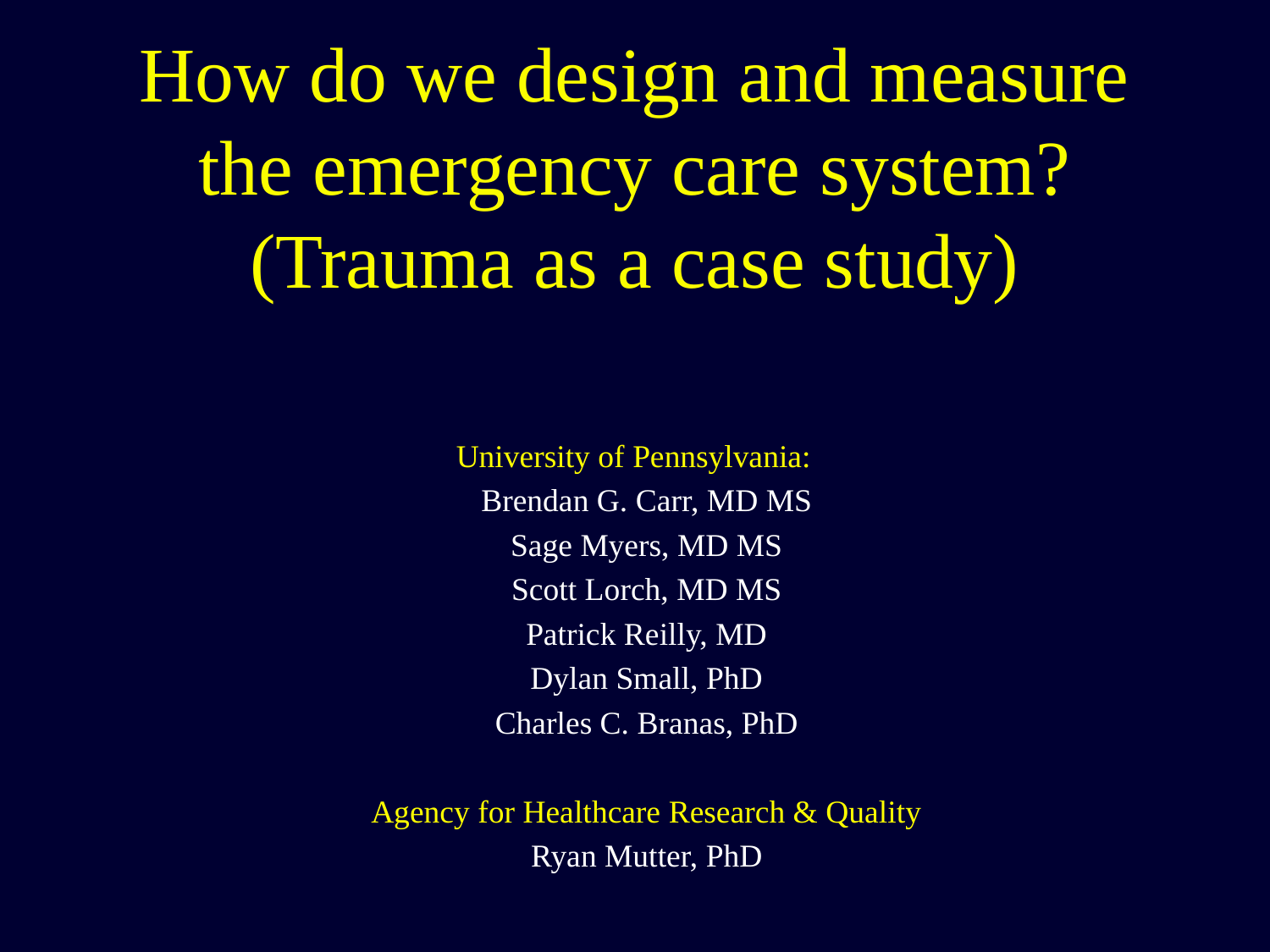

# How do we design and measure the emergency care system? (Trauma as a case study)
University of Pennsylvania:
Brendan G. Carr, MD MS
Sage Myers, MD MS
Scott Lorch, MD MS
Patrick Reilly, MD
Dylan Small, PhD
Charles C. Branas, PhD

Agency for Healthcare Research & Quality
Ryan Mutter, PhD